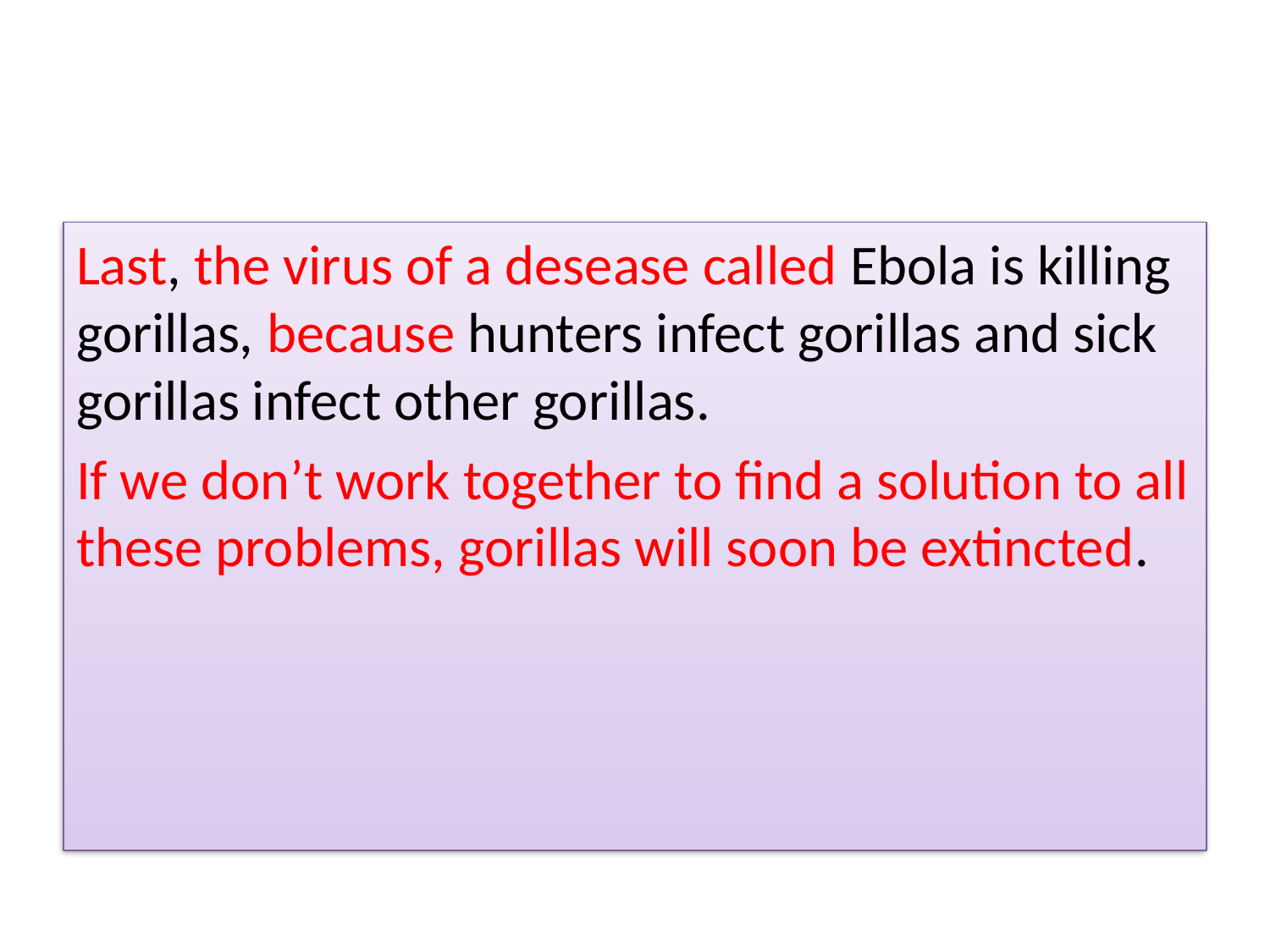

#
Last, the virus of a desease called Ebola is killing gorillas, because hunters infect gorillas and sick gorillas infect other gorillas.
If we don’t work together to find a solution to all these problems, gorillas will soon be extincted.